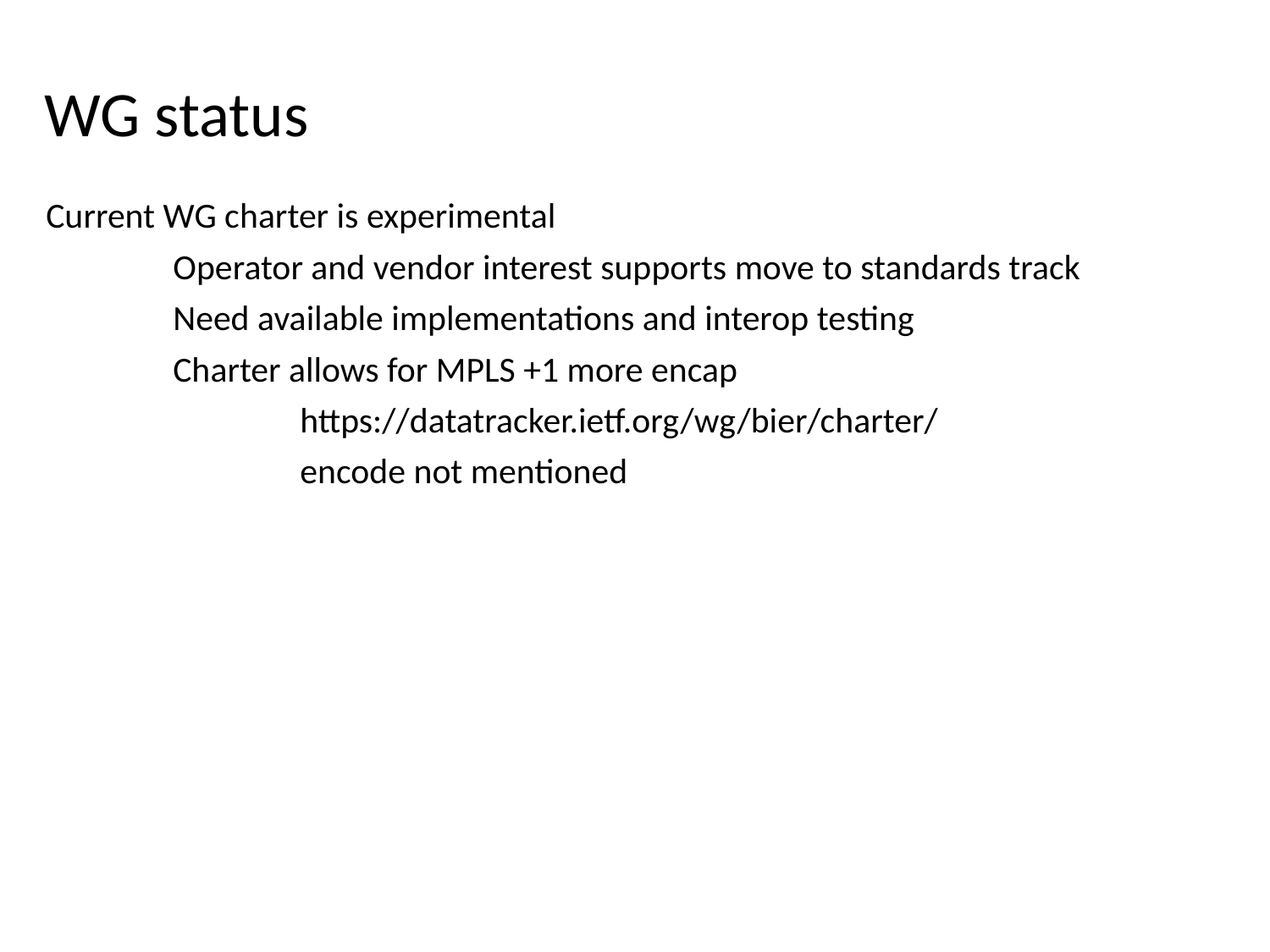

# WG status
Current WG charter is experimental
	Operator and vendor interest supports move to standards track
	Need available implementations and interop testing
	Charter allows for MPLS +1 more encap
		https://datatracker.ietf.org/wg/bier/charter/
		encode not mentioned